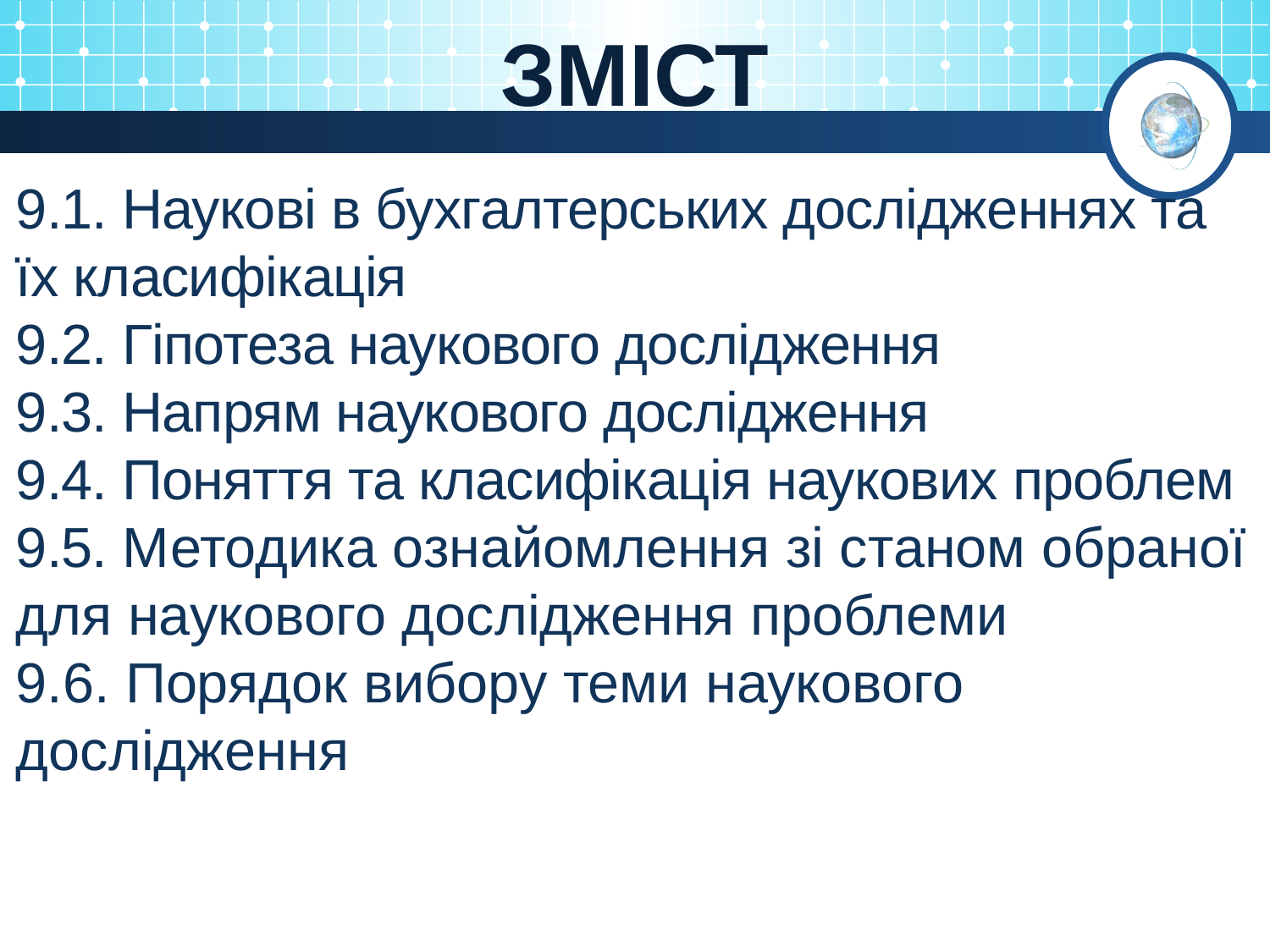

# ЗМІСТ
9.1. Наукові в бухгалтерських дослідженнях та їх класифікація
9.2. Гіпотеза наукового дослідження
9.3. Напрям наукового дослідження
9.4. Поняття та класифікація наукових проблем
9.5. Методика ознайомлення зі станом обраної для наукового дослідження проблеми
9.6. Порядок вибору теми наукового дослідження